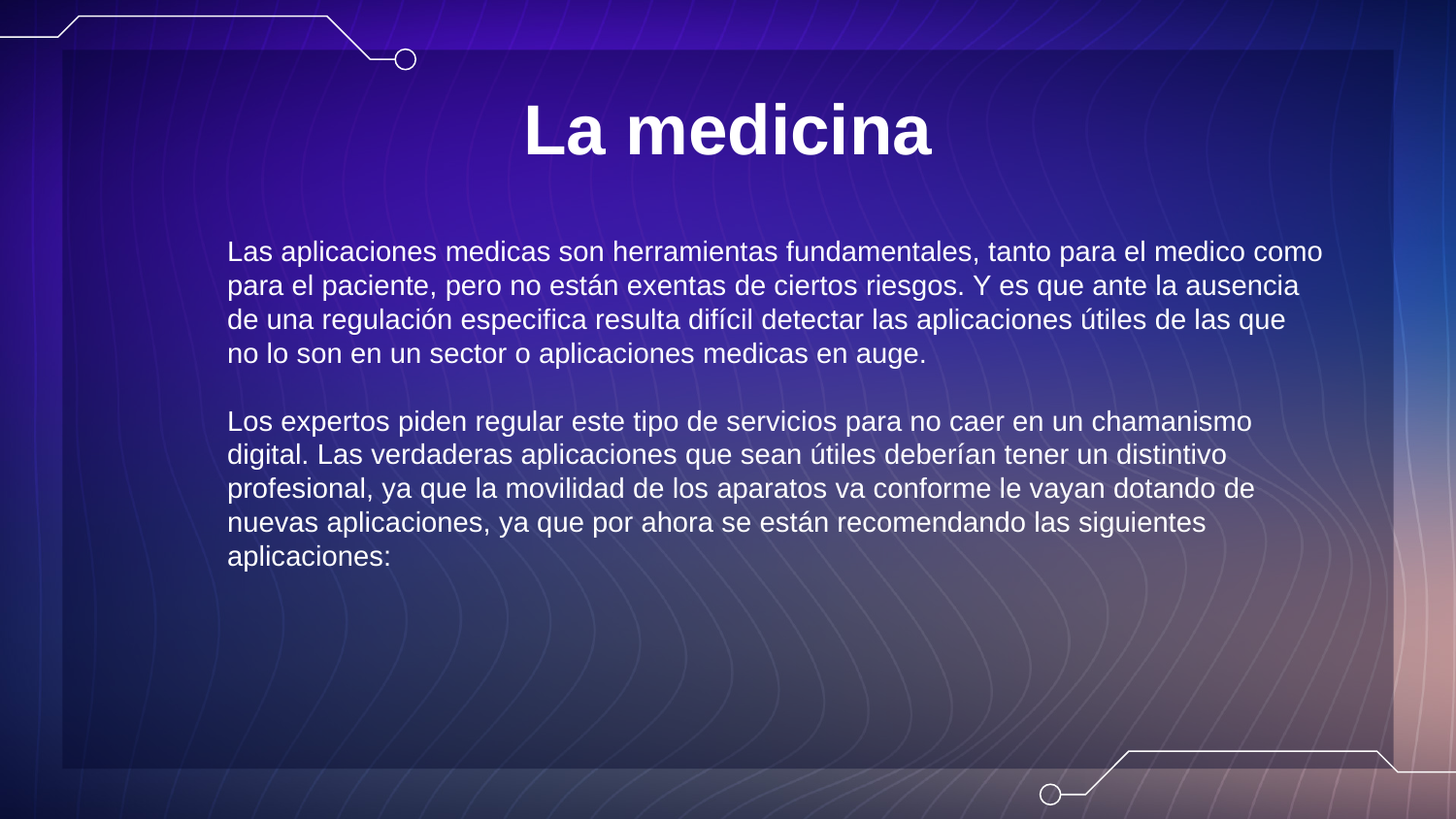

# La medicina
Las aplicaciones medicas son herramientas fundamentales, tanto para el medico como para el paciente, pero no están exentas de ciertos riesgos. Y es que ante la ausencia de una regulación especifica resulta difícil detectar las aplicaciones útiles de las que no lo son en un sector o aplicaciones medicas en auge.

Los expertos piden regular este tipo de servicios para no caer en un chamanismo digital. Las verdaderas aplicaciones que sean útiles deberían tener un distintivo profesional, ya que la movilidad de los aparatos va conforme le vayan dotando de nuevas aplicaciones, ya que por ahora se están recomendando las siguientes aplicaciones: